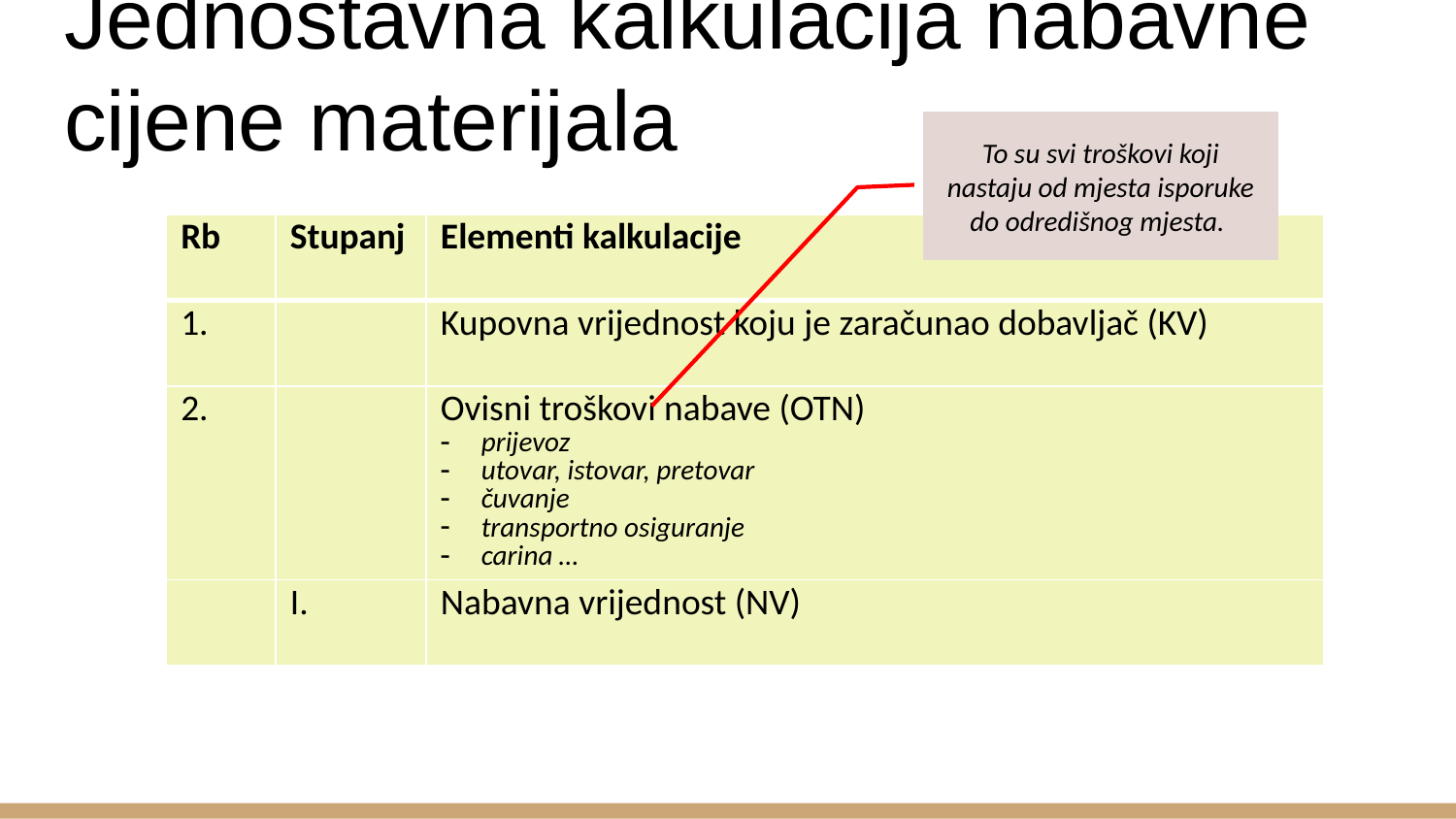

# Jednostavna kalkulacija nabavne cijene materijala
To su svi troškovi koji nastaju od mjesta isporuke do odredišnog mjesta.

| Rb | Stupanj | Elementi kalkulacije |
| --- | --- | --- |
| 1. |  | Kupovna vrijednost koju je zaračunao dobavljač (KV) |
| 2. |  | Ovisni troškovi nabave (OTN) prijevoz utovar, istovar, pretovar čuvanje transportno osiguranje carina … |
|  | I. | Nabavna vrijednost (NV) |